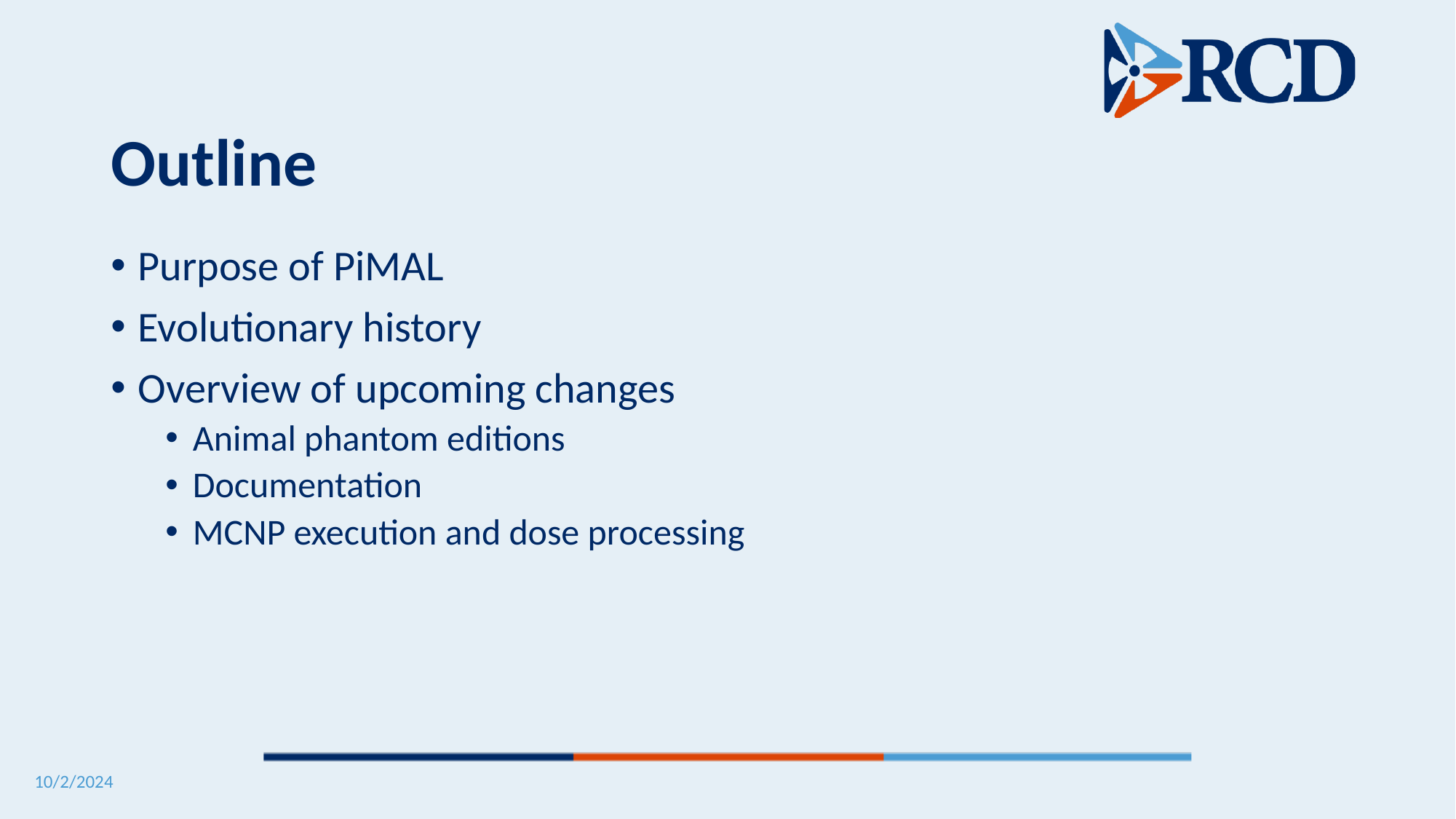

# Outline
Purpose of PiMAL
Evolutionary history
Overview of upcoming changes
Animal phantom editions
Documentation
MCNP execution and dose processing

10/2/2024